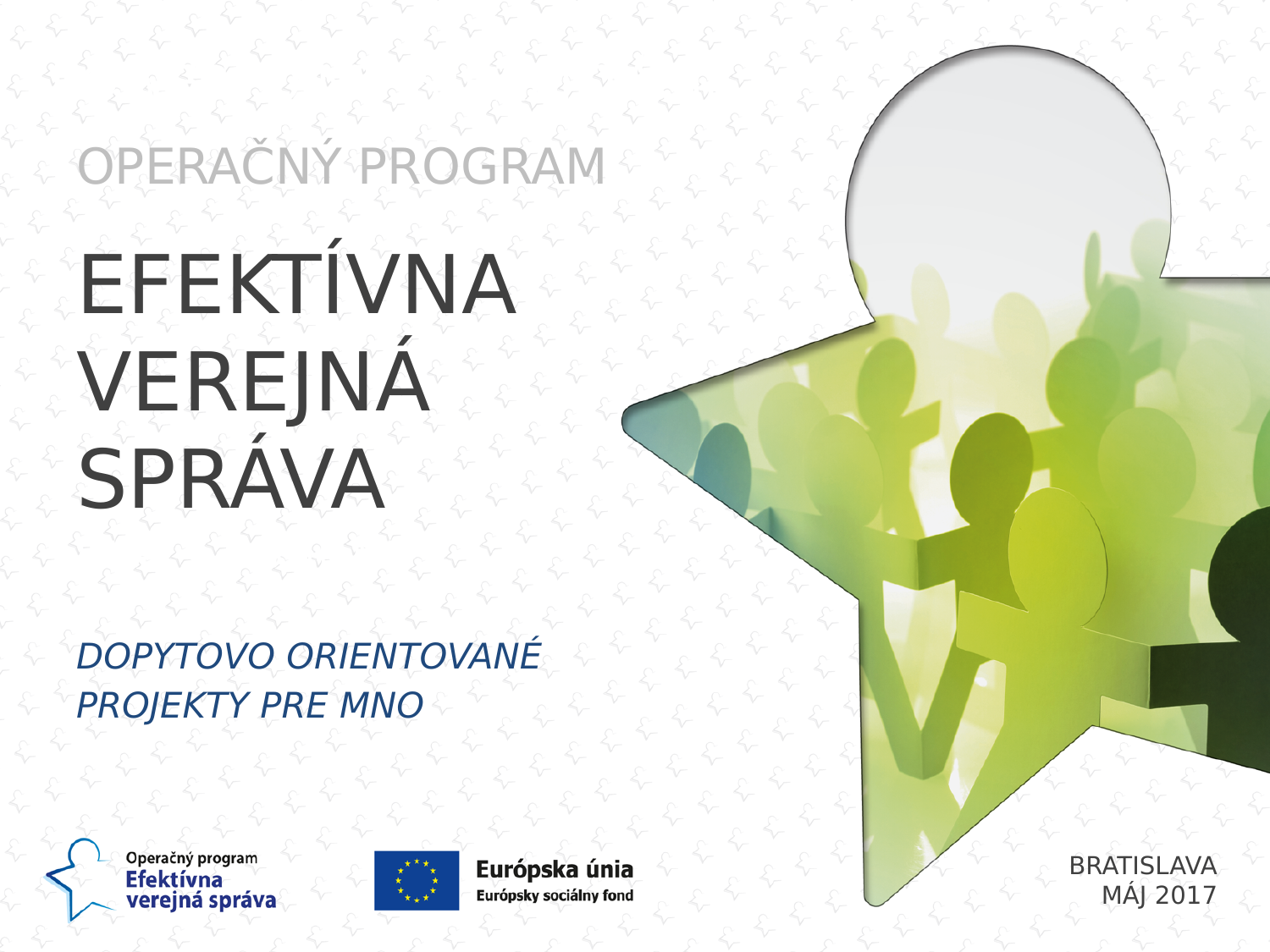

POWERPOINT PREZENTÁCIE
OPERAČNÝ PROGRAM

EFEKTÍVNA
VEREJNÁ
SPRÁVA
ITUÁ STRANA

Dopytovo orientované projekty pre MNO
BRATISLAVA
MÁJ 2017